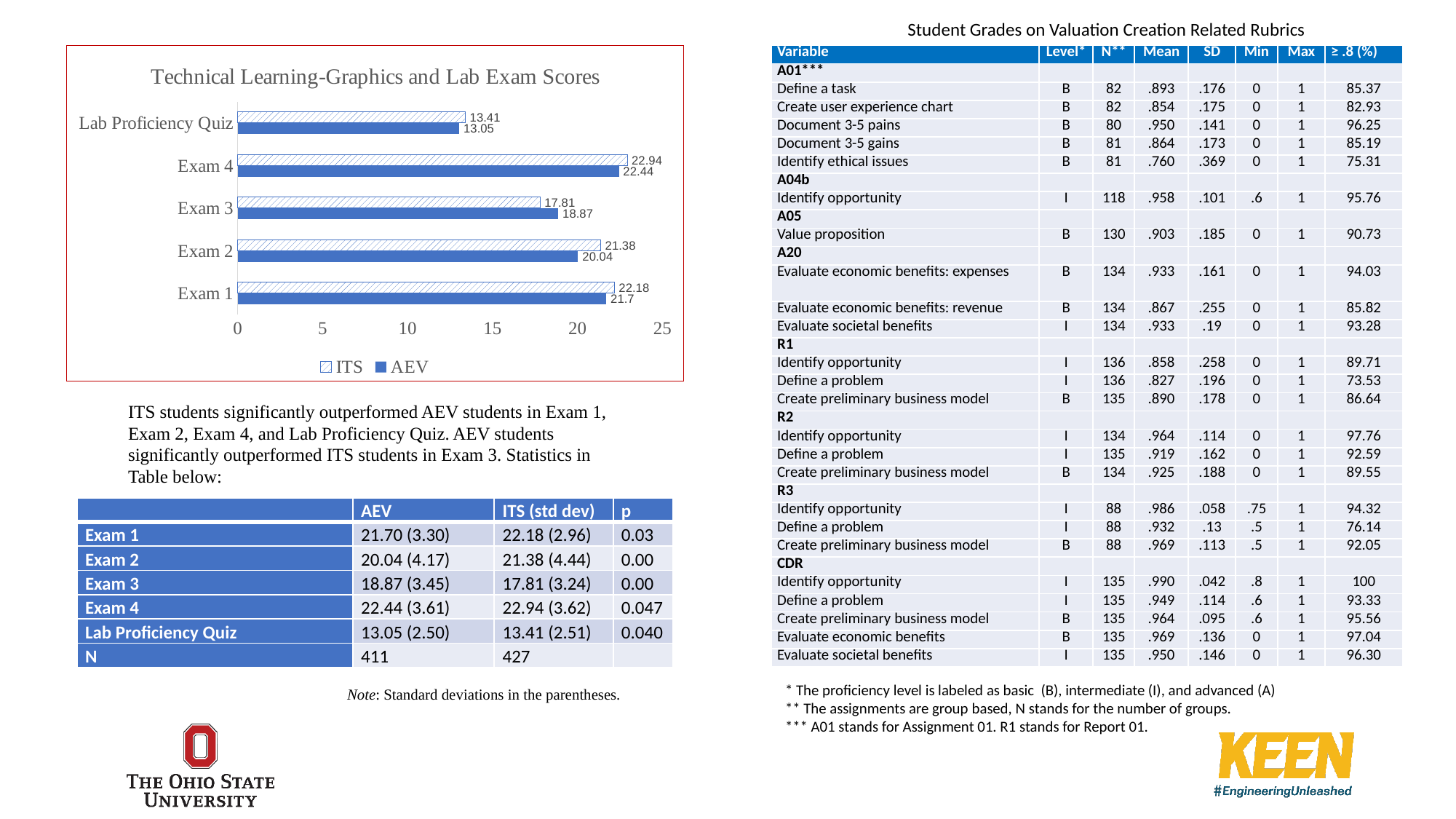

Student Grades on Valuation Creation Related Rubrics
| Variable | Level\* | N\*\* | Mean | SD | Min | Max | ≥ .8 (%) |
| --- | --- | --- | --- | --- | --- | --- | --- |
| A01\*\*\* |  |  |  |  |  |  |  |
| Define a task | B | 82 | .893 | .176 | 0 | 1 | 85.37 |
| Create user experience chart | B | 82 | .854 | .175 | 0 | 1 | 82.93 |
| Document 3-5 pains | B | 80 | .950 | .141 | 0 | 1 | 96.25 |
| Document 3-5 gains | B | 81 | .864 | .173 | 0 | 1 | 85.19 |
| Identify ethical issues | B | 81 | .760 | .369 | 0 | 1 | 75.31 |
| A04b |  |  |  |  |  |  |  |
| Identify opportunity | I | 118 | .958 | .101 | .6 | 1 | 95.76 |
| A05 |  |  |  |  |  |  |  |
| Value proposition | B | 130 | .903 | .185 | 0 | 1 | 90.73 |
| A20 |  |  |  |  |  |  |  |
| Evaluate economic benefits: expenses | B | 134 | .933 | .161 | 0 | 1 | 94.03 |
| Evaluate economic benefits: revenue | B | 134 | .867 | .255 | 0 | 1 | 85.82 |
| Evaluate societal benefits | I | 134 | .933 | .19 | 0 | 1 | 93.28 |
| R1 |  |  |  |  |  |  |  |
| Identify opportunity | I | 136 | .858 | .258 | 0 | 1 | 89.71 |
| Define a problem | I | 136 | .827 | .196 | 0 | 1 | 73.53 |
| Create preliminary business model | B | 135 | .890 | .178 | 0 | 1 | 86.64 |
| R2 |  |  |  |  |  |  |  |
| Identify opportunity | I | 134 | .964 | .114 | 0 | 1 | 97.76 |
| Define a problem | I | 135 | .919 | .162 | 0 | 1 | 92.59 |
| Create preliminary business model | B | 134 | .925 | .188 | 0 | 1 | 89.55 |
| R3 |  |  |  |  |  |  |  |
| Identify opportunity | I | 88 | .986 | .058 | .75 | 1 | 94.32 |
| Define a problem | I | 88 | .932 | .13 | .5 | 1 | 76.14 |
| Create preliminary business model | B | 88 | .969 | .113 | .5 | 1 | 92.05 |
| CDR |  |  |  |  |  |  |  |
| Identify opportunity | I | 135 | .990 | .042 | .8 | 1 | 100 |
| Define a problem | I | 135 | .949 | .114 | .6 | 1 | 93.33 |
| Create preliminary business model | B | 135 | .964 | .095 | .6 | 1 | 95.56 |
| Evaluate economic benefits | B | 135 | .969 | .136 | 0 | 1 | 97.04 |
| Evaluate societal benefits | I | 135 | .950 | .146 | 0 | 1 | 96.30 |

### Chart: Technical Learning-Graphics and Lab Exam Scores

| Category | AEV | ITS |
|---|---|---|
| Exam 1 | 21.7 | 22.18 |
| Exam 2 | 20.04 | 21.38 |
| Exam 3 | 18.87 | 17.81 |
| Exam 4 | 22.44 | 22.94 |
| Lab Proficiency Quiz | 13.05 | 13.41 |
ITS students significantly outperformed AEV students in Exam 1, Exam 2, Exam 4, and Lab Proficiency Quiz. AEV students significantly outperformed ITS students in Exam 3. Statistics in Table below:
|  | AEV | ITS (std dev) | p |
| --- | --- | --- | --- |
| Exam 1 | 21.70 (3.30) | 22.18 (2.96) | 0.03 |
| Exam 2 | 20.04 (4.17) | 21.38 (4.44) | 0.00 |
| Exam 3 | 18.87 (3.45) | 17.81 (3.24) | 0.00 |
| Exam 4 | 22.44 (3.61) | 22.94 (3.62) | 0.047 |
| Lab Proficiency Quiz | 13.05 (2.50) | 13.41 (2.51) | 0.040 |
| N | 411 | 427 |  |
* The proficiency level is labeled as basic  (B), intermediate (I), and advanced (A)
** The assignments are group based, N stands for the number of groups.
*** A01 stands for Assignment 01. R1 stands for Report 01.
Note: Standard deviations in the parentheses.